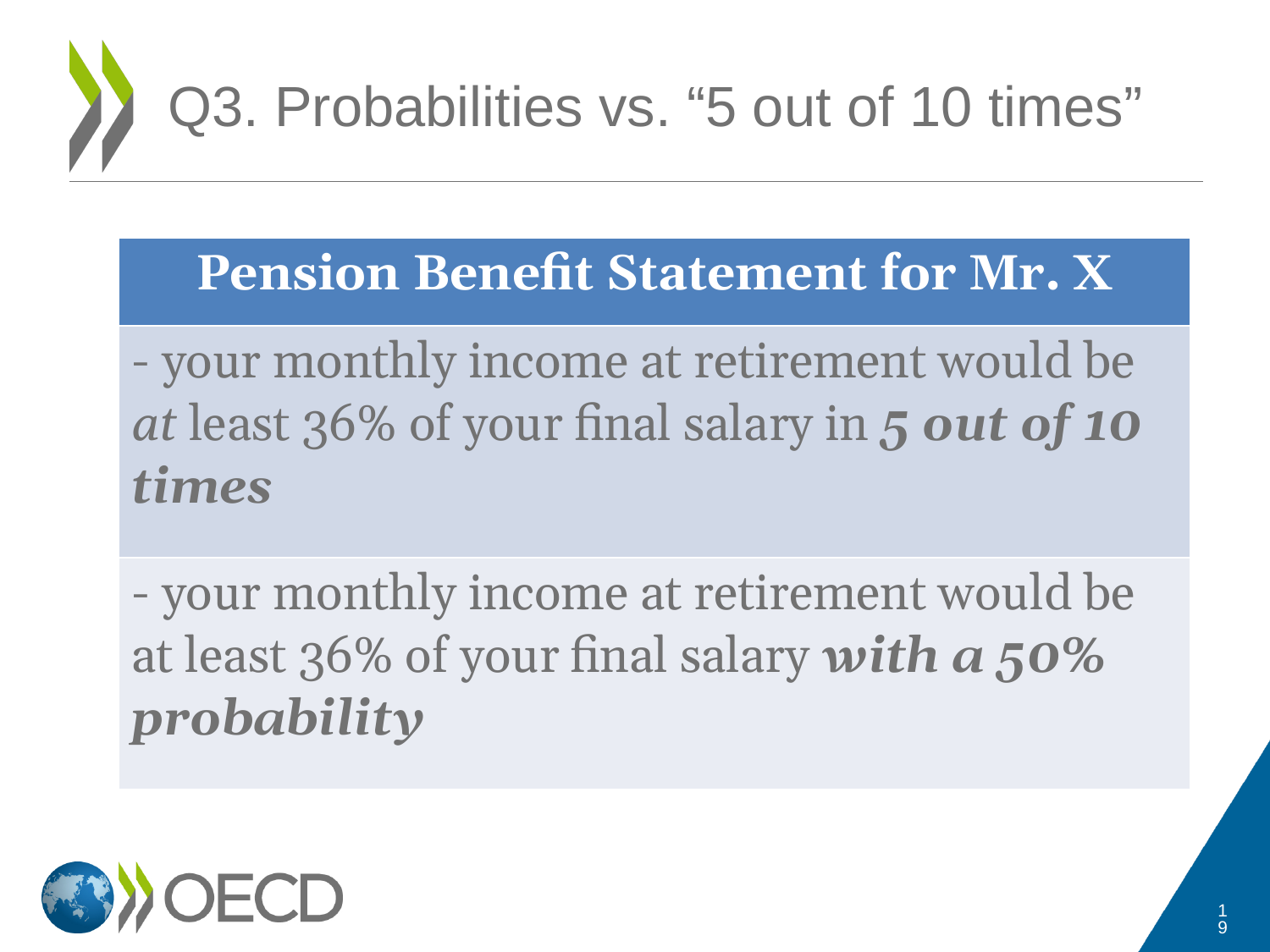

# Q3. Probabilities vs. “5 out of 10 times”
| Pension Benefit Statement for Mr. X |
| --- |
|  |
|  |
| Pension Benefit Statement for Mr. X |
| --- |
| - your monthly income at retirement would be at least 36% of your final salary in 5 out of 10 times |
|  |
| Pension Benefit Statement for Mr. X |
| --- |
| - your monthly income at retirement would be at least 36% of your final salary in 5 out of 10 times |
| - your monthly income at retirement would be at least 36% of your final salary with a 50% probability |
19